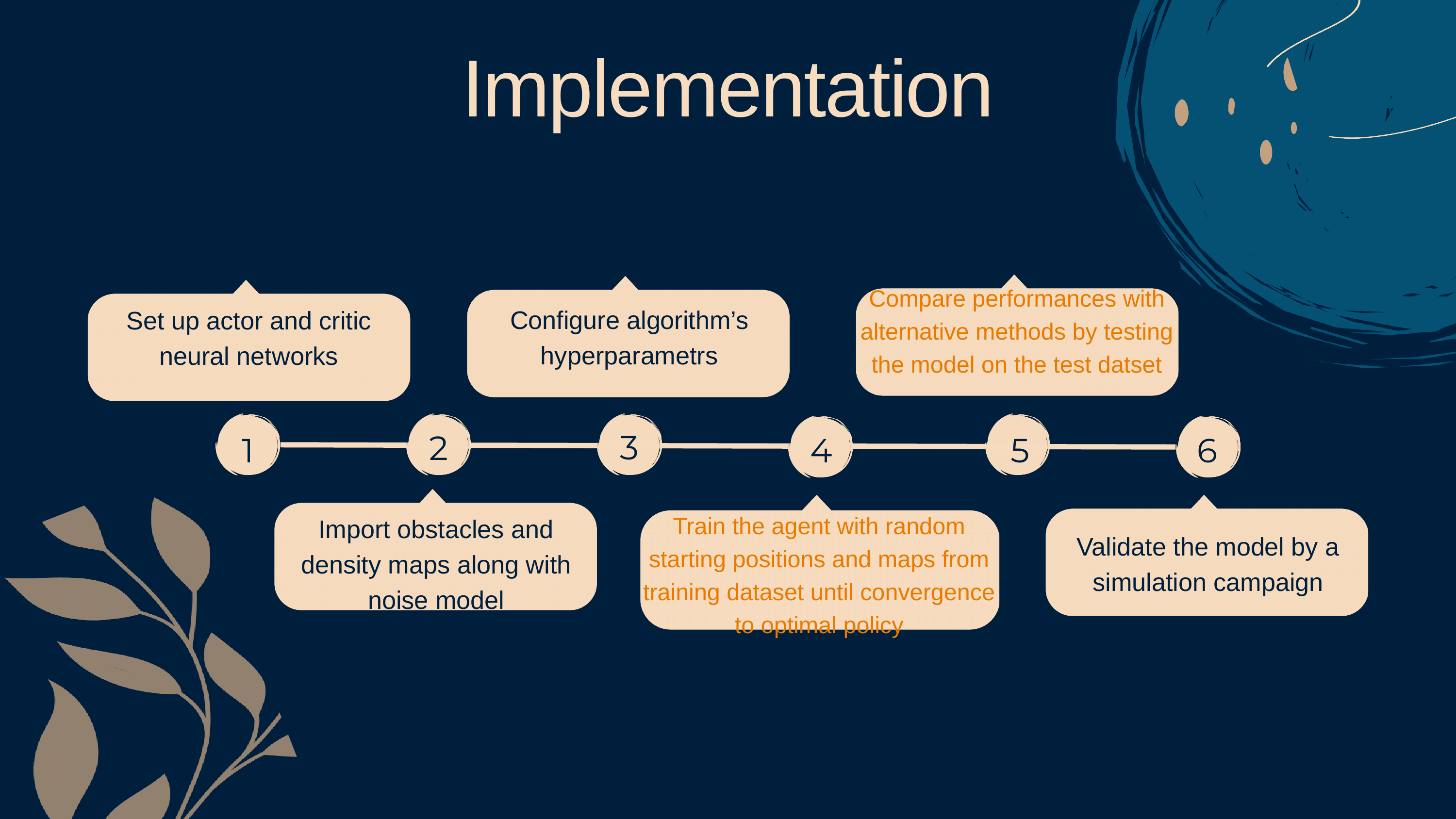

Implementation

Compare performances with alternative methods by testing the model on the test datset

Configure algorithm’s hyperparametrs
Set up actor and critic neural networks

3
2
6
1
4
5

Train the agent with random starting positions and maps from training dataset until convergence to optimal policy
Import obstacles and density maps along with noise model
Validate the model by a simulation campaign